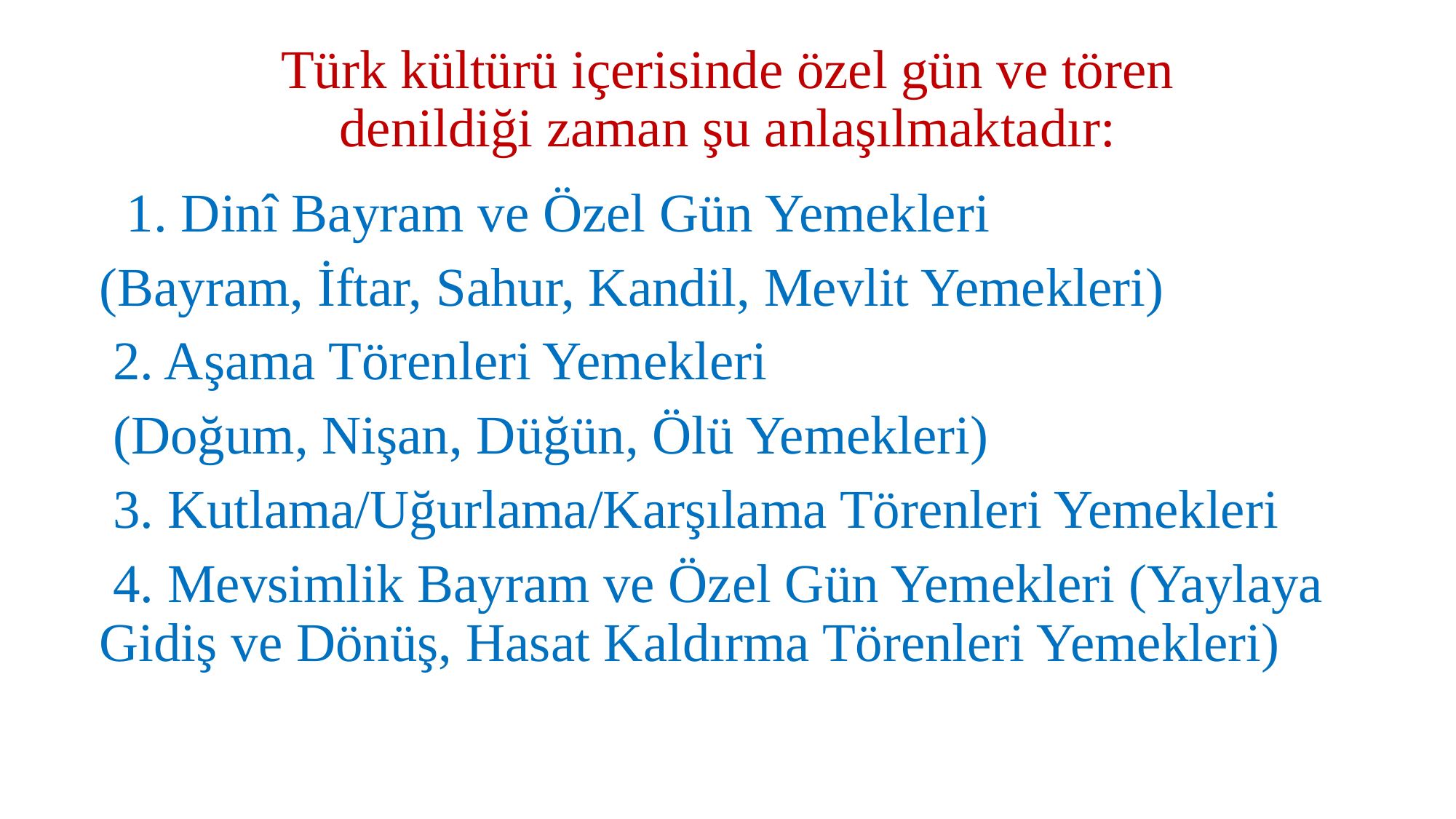

# Türk kültürü içerisinde özel gün ve tören denildiği zaman şu anlaşılmaktadır:
  1. Dinî Bayram ve Özel Gün Yemekleri
(Bayram, İftar, Sahur, Kandil, Mevlit Yemekleri)
 2. Aşama Törenleri Yemekleri
 (Doğum, Nişan, Düğün, Ölü Yemekleri)
 3. Kutlama/Uğurlama/Karşılama Törenleri Yemekleri
 4. Mevsimlik Bayram ve Özel Gün Yemekleri (Yaylaya Gidiş ve Dönüş, Hasat Kaldırma Törenleri Yemekleri)